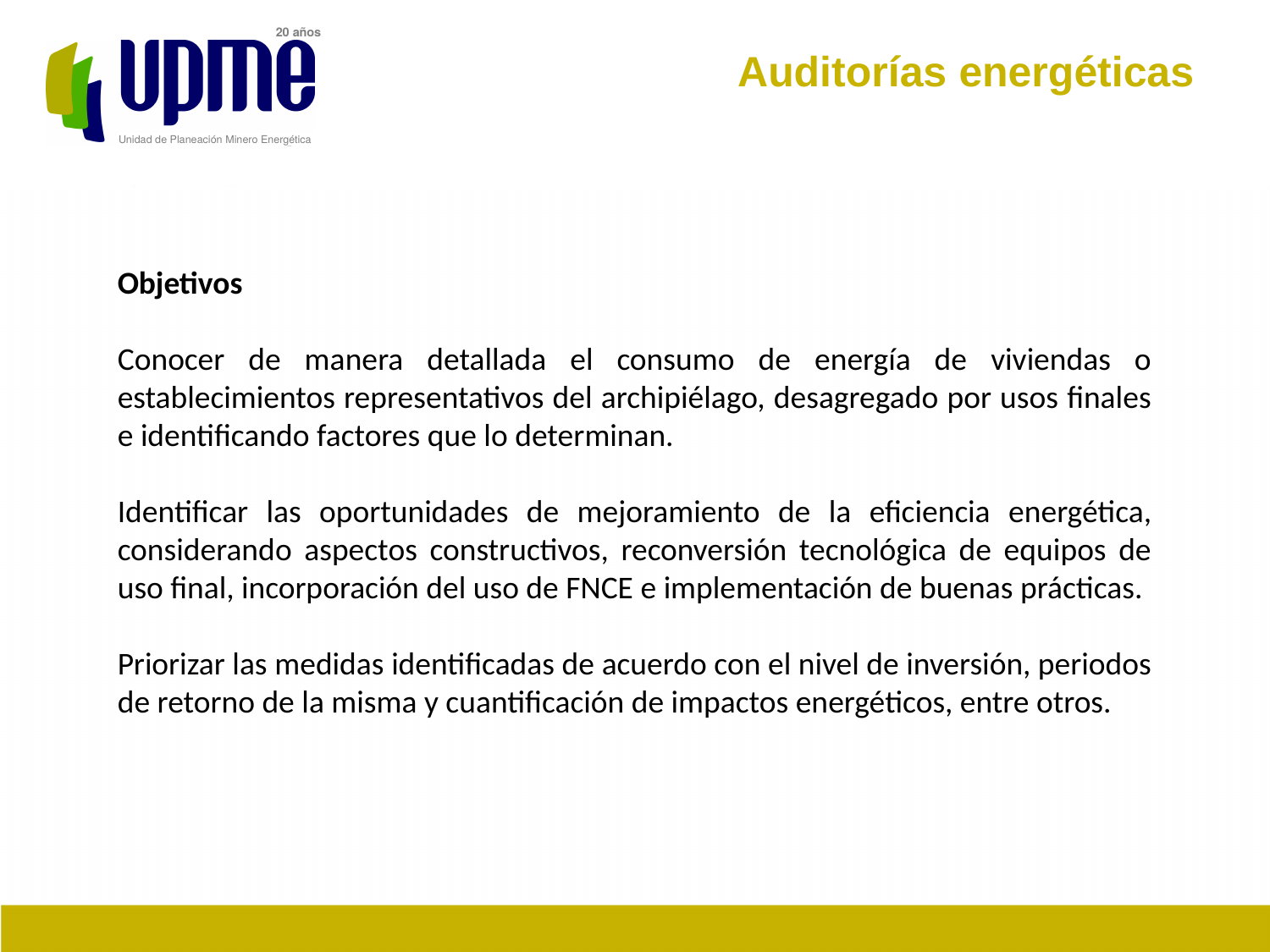

# Auditorías energéticas
Objetivos

Conocer de manera detallada el consumo de energía de viviendas o establecimientos representativos del archipiélago, desagregado por usos finales e identificando factores que lo determinan.

Identificar las oportunidades de mejoramiento de la eficiencia energética, considerando aspectos constructivos, reconversión tecnológica de equipos de uso final, incorporación del uso de FNCE e implementación de buenas prácticas.

Priorizar las medidas identificadas de acuerdo con el nivel de inversión, periodos de retorno de la misma y cuantificación de impactos energéticos, entre otros.